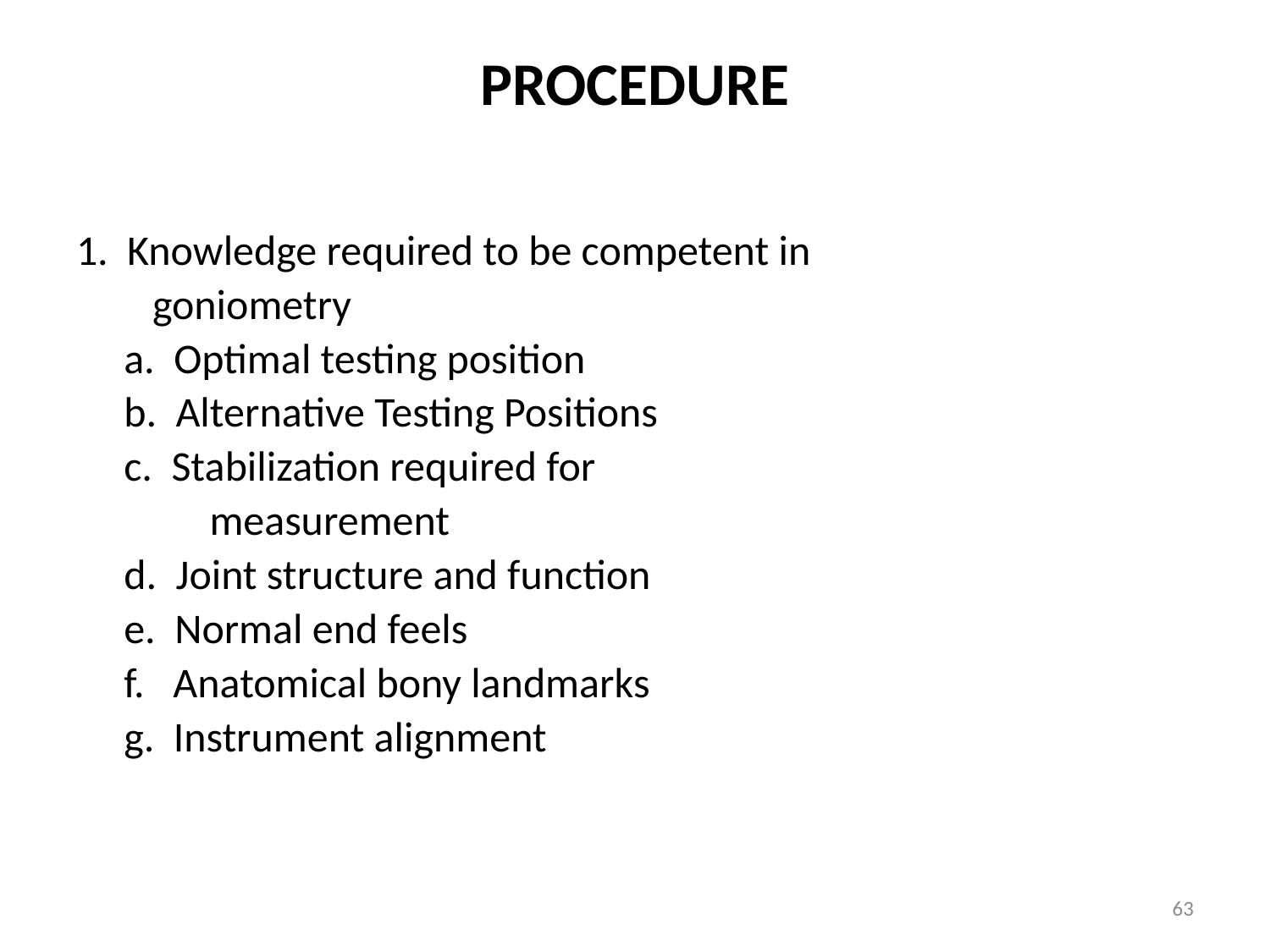

# PROCEDURE
1.  Knowledge required to be competent in
        goniometry
	a.  Optimal testing position
	b.  Alternative Testing Positions
	c.  Stabilization required for
              measurement
	d.  Joint structure and function
	e.  Normal end feels
	f.   Anatomical bony landmarks
	g.  Instrument alignment
63